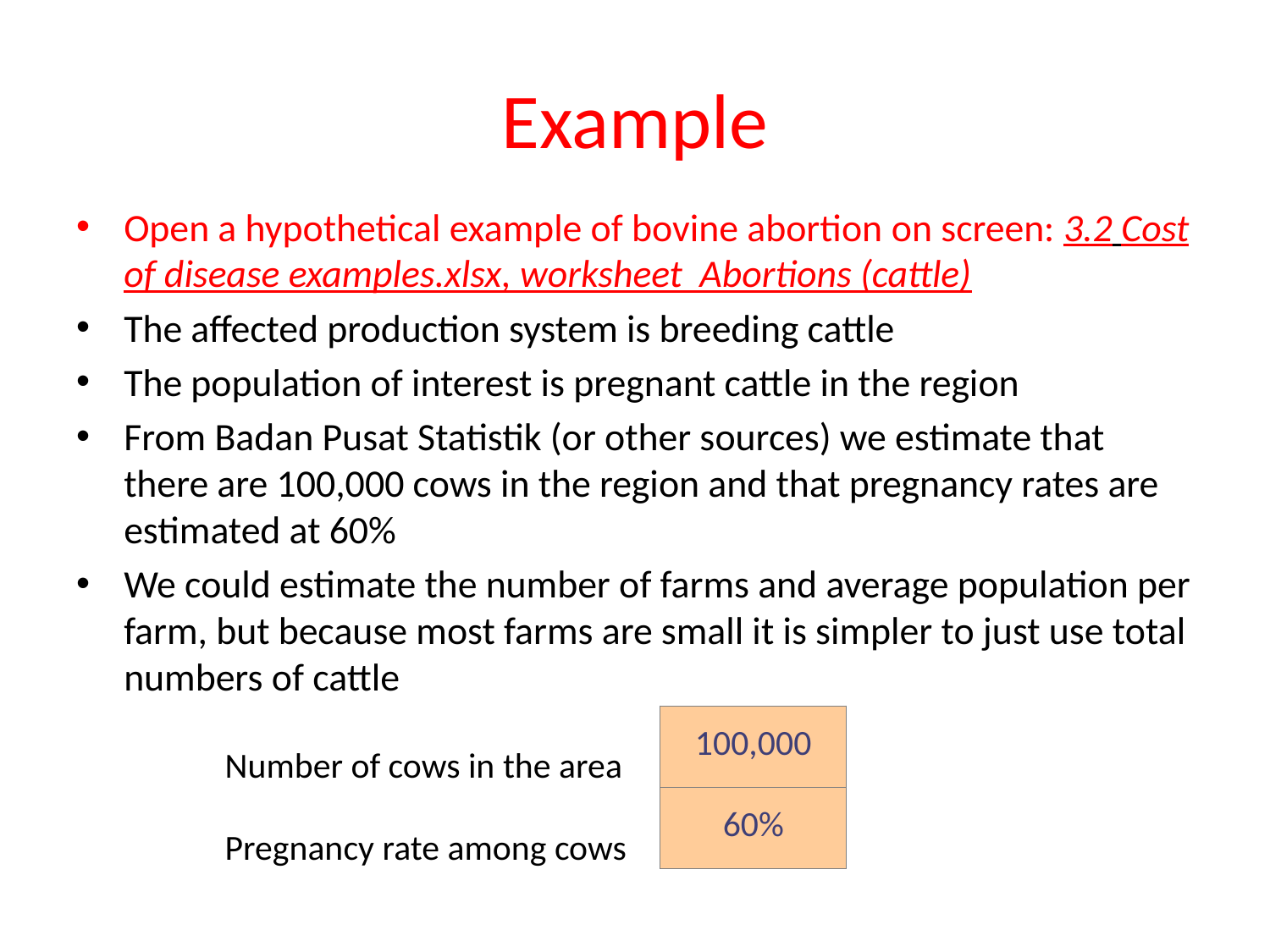

# Example
Open a hypothetical example of bovine abortion on screen: 3.2 Cost of disease examples.xlsx, worksheet  Abortions (cattle)
The affected production system is breeding cattle
The population of interest is pregnant cattle in the region
From Badan Pusat Statistik (or other sources) we estimate that there are 100,000 cows in the region and that pregnancy rates are estimated at 60%
We could estimate the number of farms and average population per farm, but because most farms are small it is simpler to just use total numbers of cattle
| Number of cows in the area | 100,000 |
| --- | --- |
| Pregnancy rate among cows | 60% |